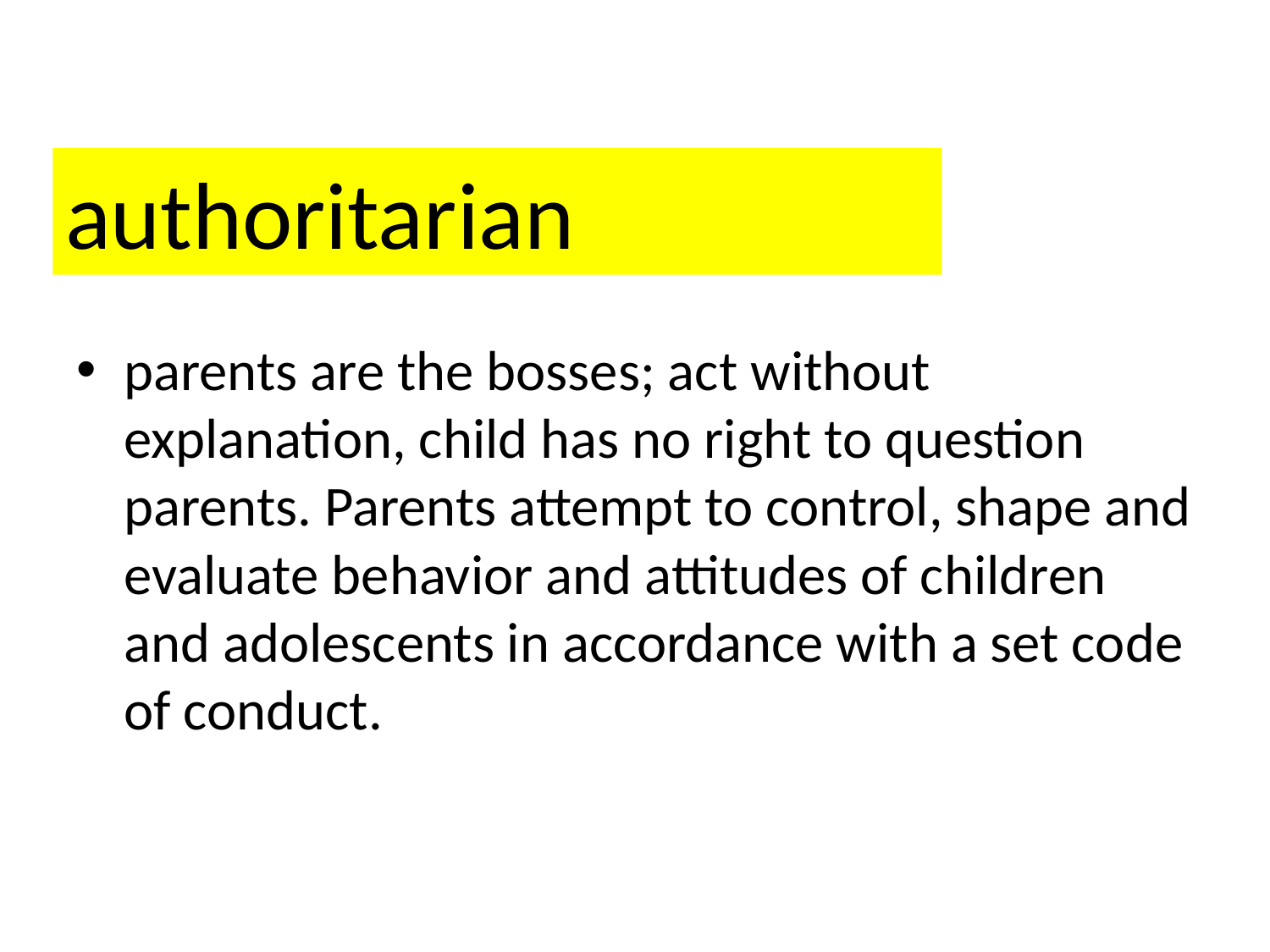

authoritarian
parents are the bosses; act without explanation, child has no right to question parents. Parents attempt to control, shape and evaluate behavior and attitudes of children and adolescents in accordance with a set code of conduct.